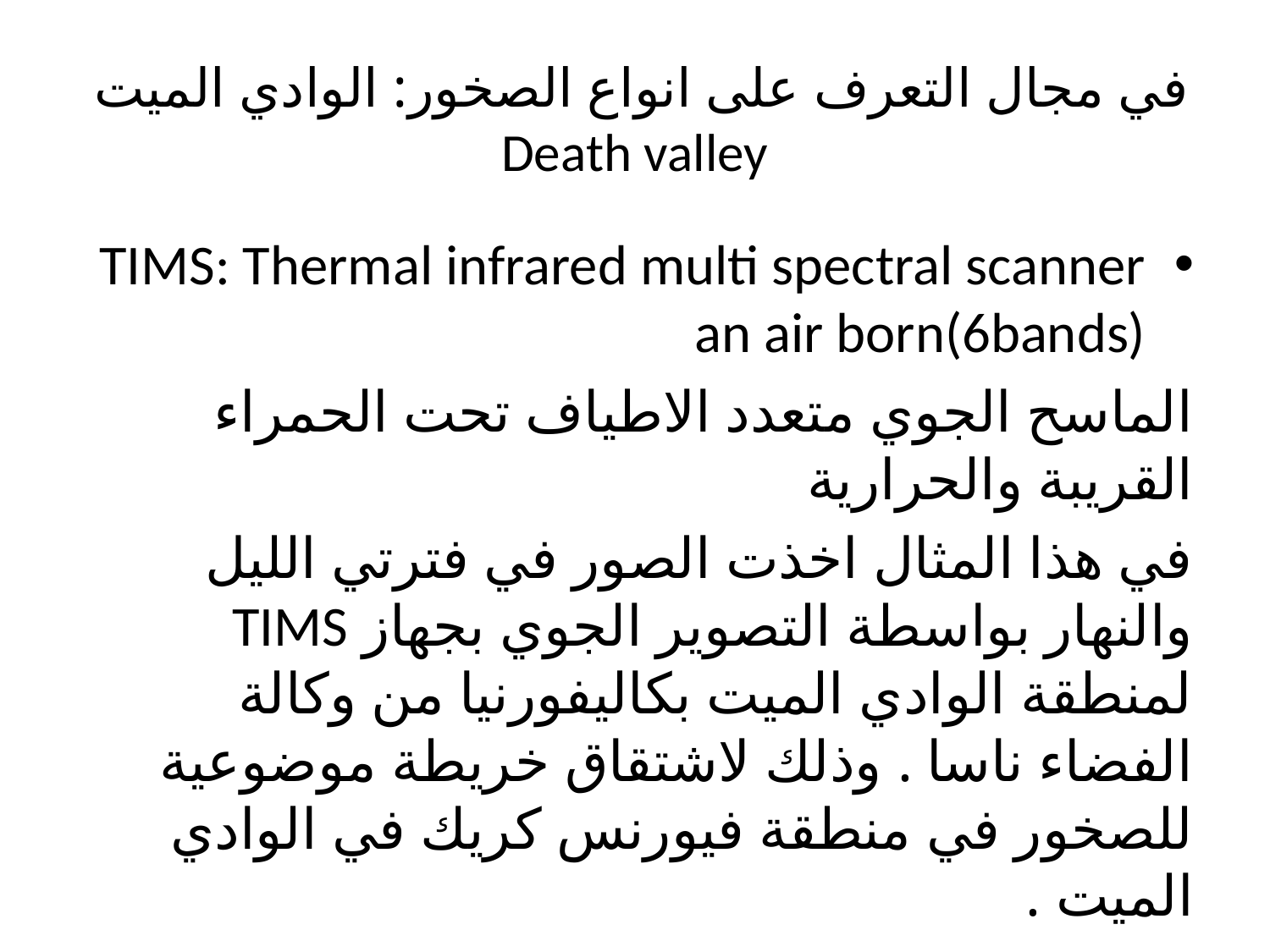

# في مجال التعرف على انواع الصخور: الوادي الميت Death valley
TIMS: Thermal infrared multi spectral scanner an air born(6bands)
الماسح الجوي متعدد الاطياف تحت الحمراء القريبة والحرارية
في هذا المثال اخذت الصور في فترتي الليل والنهار بواسطة التصوير الجوي بجهاز TIMS لمنطقة الوادي الميت بكاليفورنيا من وكالة الفضاء ناسا . وذلك لاشتقاق خريطة موضوعية للصخور في منطقة فيورنس كريك في الوادي الميت .